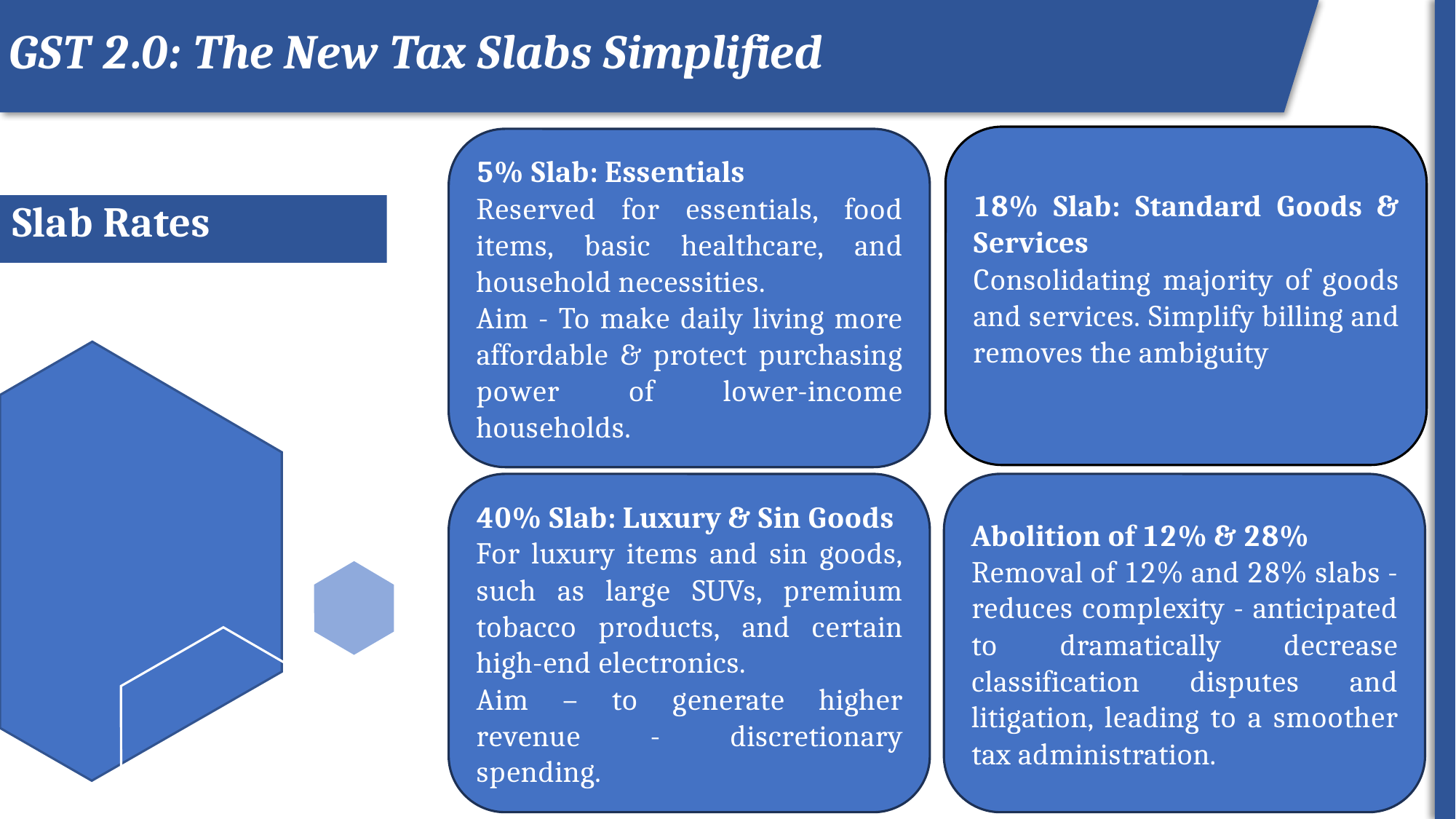

GST 2.0: The New Tax Slabs Simplified
18% Slab: Standard Goods & Services
Consolidating majority of goods and services. Simplify billing and removes the ambiguity

ROI

5% Slab: Essentials
Reserved for essentials, food items, basic healthcare, and household necessities.
Aim - To make daily living more affordable & protect purchasing power of lower-income households.

# Slab Rates

40% Slab: Luxury & Sin Goods
For luxury items and sin goods, such as large SUVs, premium tobacco products, and certain high-end electronics.
Aim – to generate higher revenue - discretionary spending.

Abolition of 12% & 28%
Removal of 12% and 28% slabs - reduces complexity - anticipated to dramatically decrease classification disputes and litigation, leading to a smoother tax administration.

4